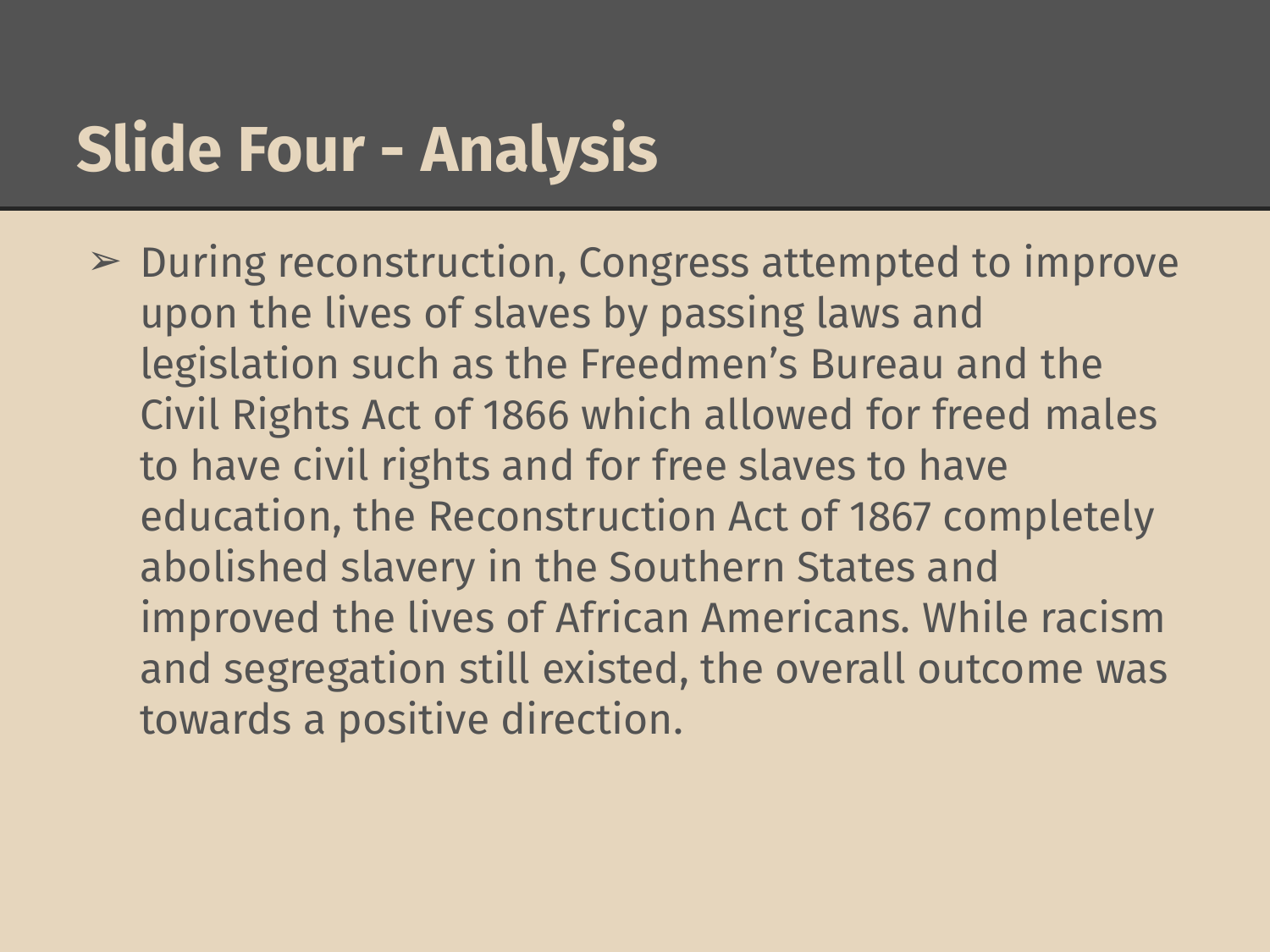

# Slide Four - Analysis
During reconstruction, Congress attempted to improve upon the lives of slaves by passing laws and legislation such as the Freedmen’s Bureau and the Civil Rights Act of 1866 which allowed for freed males to have civil rights and for free slaves to have education, the Reconstruction Act of 1867 completely abolished slavery in the Southern States and improved the lives of African Americans. While racism and segregation still existed, the overall outcome was towards a positive direction.